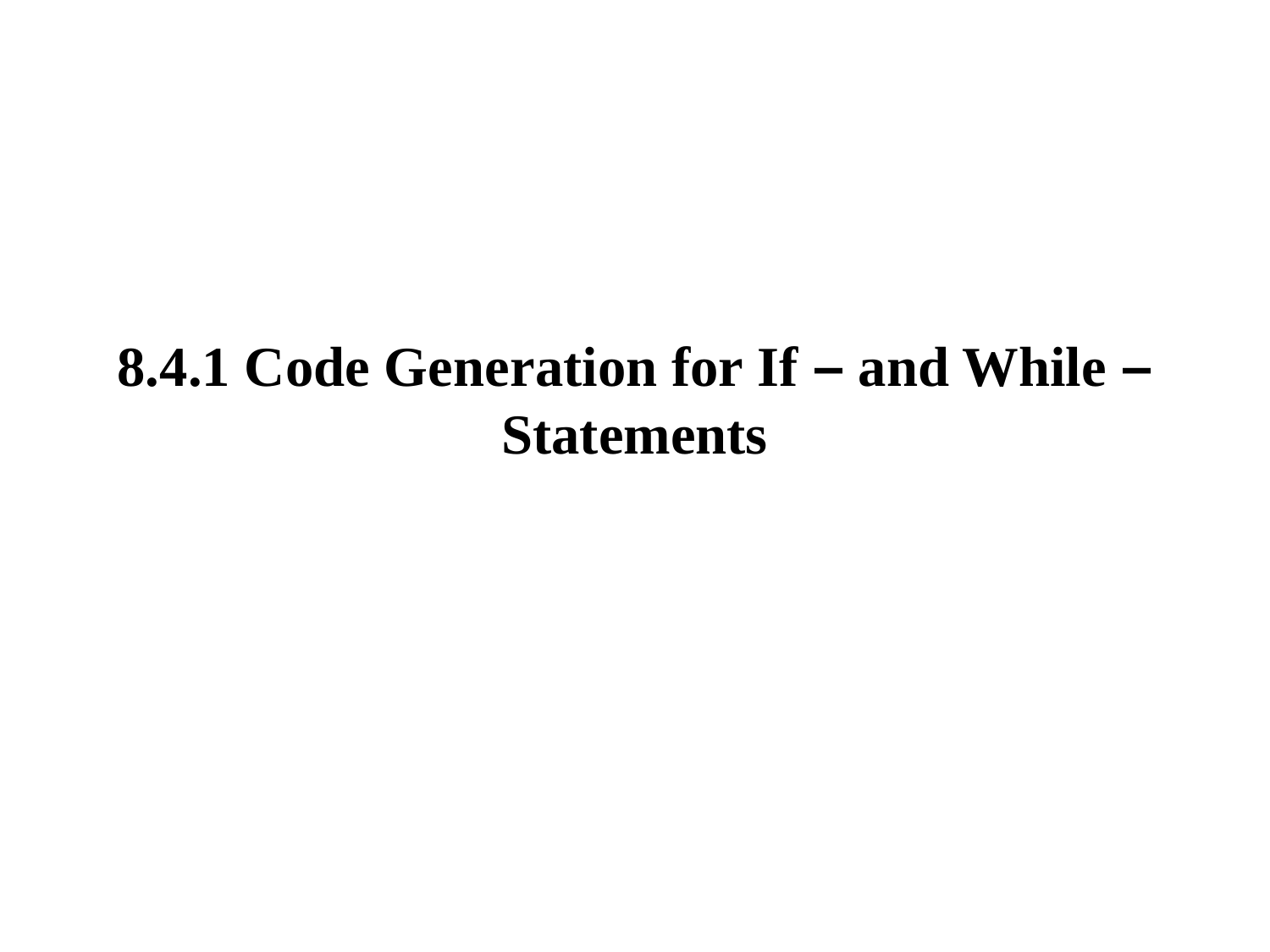

# 8.4.1 Code Generation for If – and While – Statements